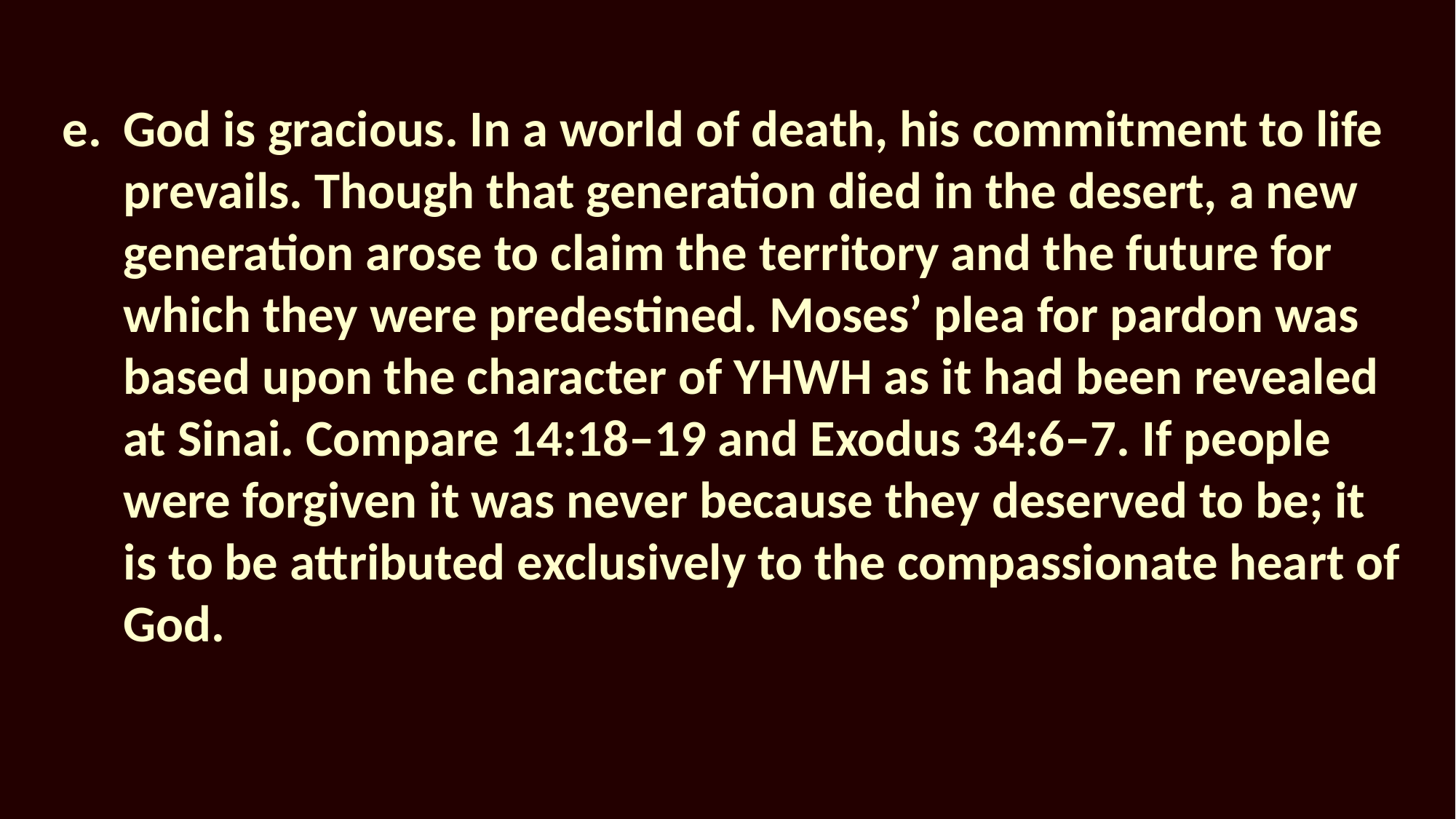

God is gracious. In a world of death, his commitment to life prevails. Though that generation died in the desert, a new generation arose to claim the territory and the future for which they were predestined. Moses’ plea for pardon was based upon the character of YHWH as it had been revealed at Sinai. Compare 14:18–19 and Exodus 34:6–7. If people were forgiven it was never because they deserved to be; it is to be attributed exclusively to the compassionate heart of God.